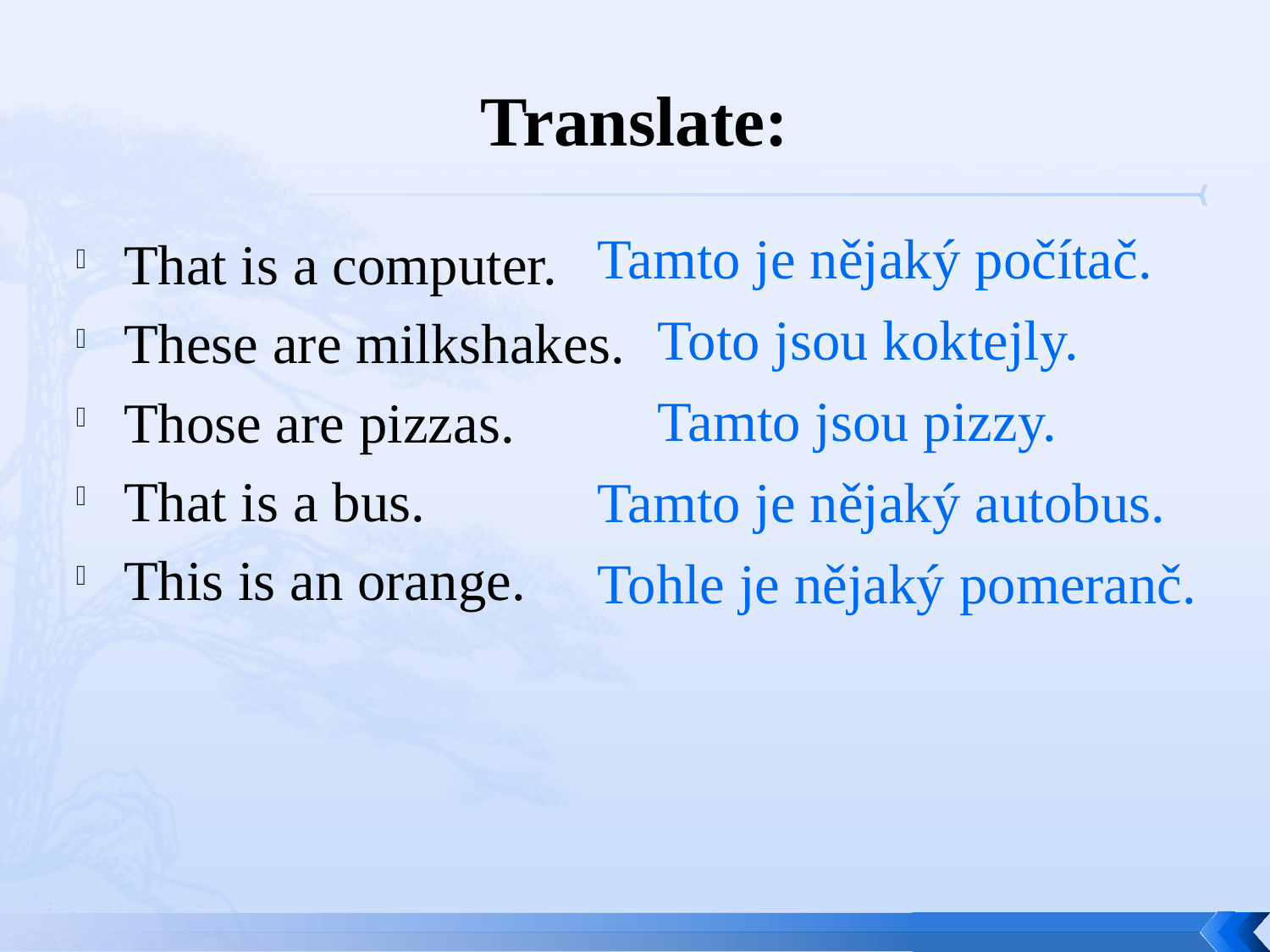

# Translate:
Tamto je nějaký počítač.
That is a computer.
These are milkshakes.
Those are pizzas.
That is a bus.
This is an orange.
Toto jsou koktejly.
Tamto jsou pizzy.
Tamto je nějaký autobus.
Tohle je nějaký pomeranč.